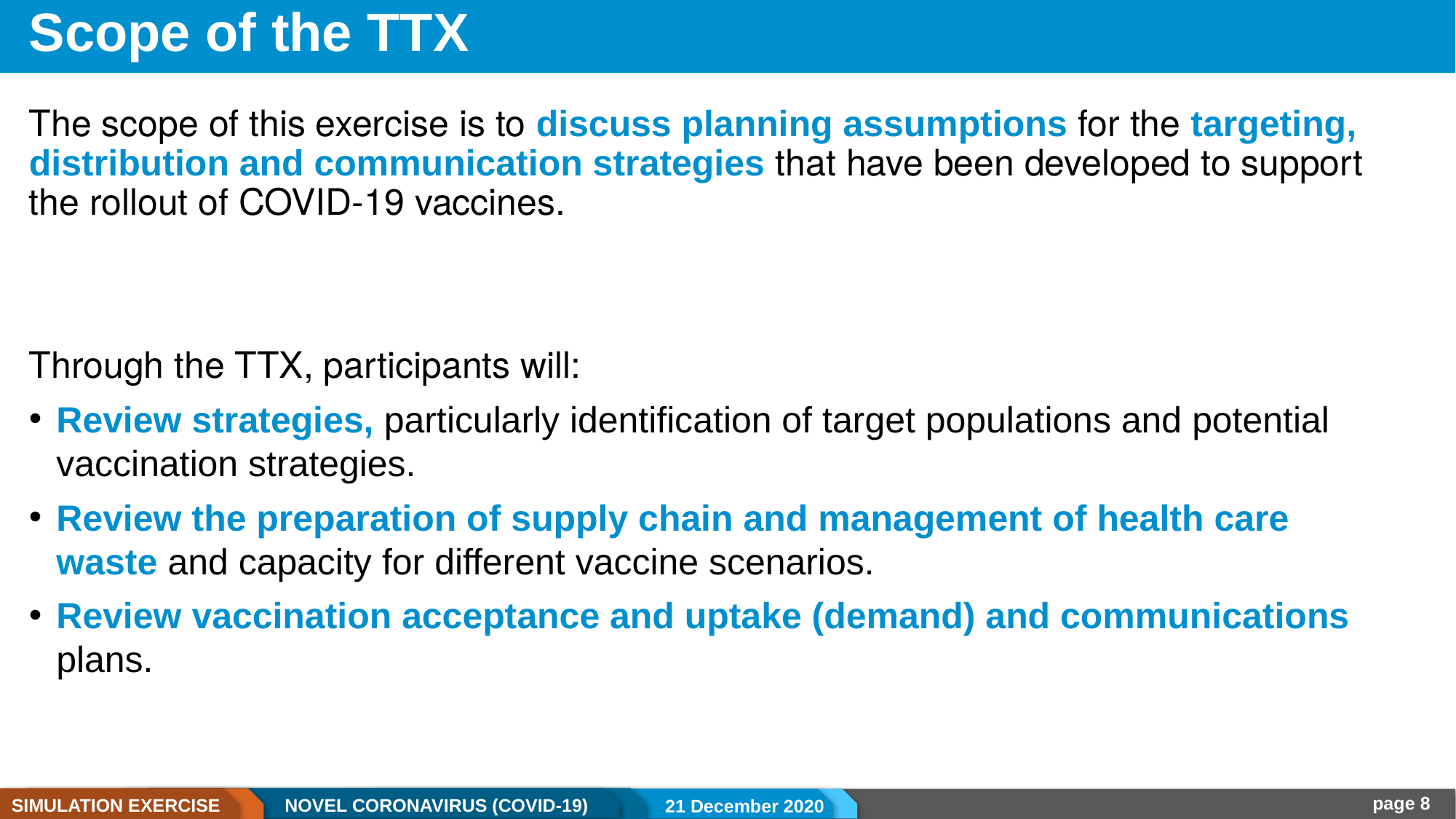

# Scope of the TTX
The scope of this exercise is to discuss planning assumptions for the targeting, distribution and communication strategies that have been developed to support the rollout of COVID-19 vaccines.

Through the TTX, participants will:
Review strategies, particularly identification of target populations and potential vaccination strategies.
Review the preparation of supply chain and management of health care waste and capacity for different vaccine scenarios.
Review vaccination acceptance and uptake (demand) and communications plans.
21 December 2020